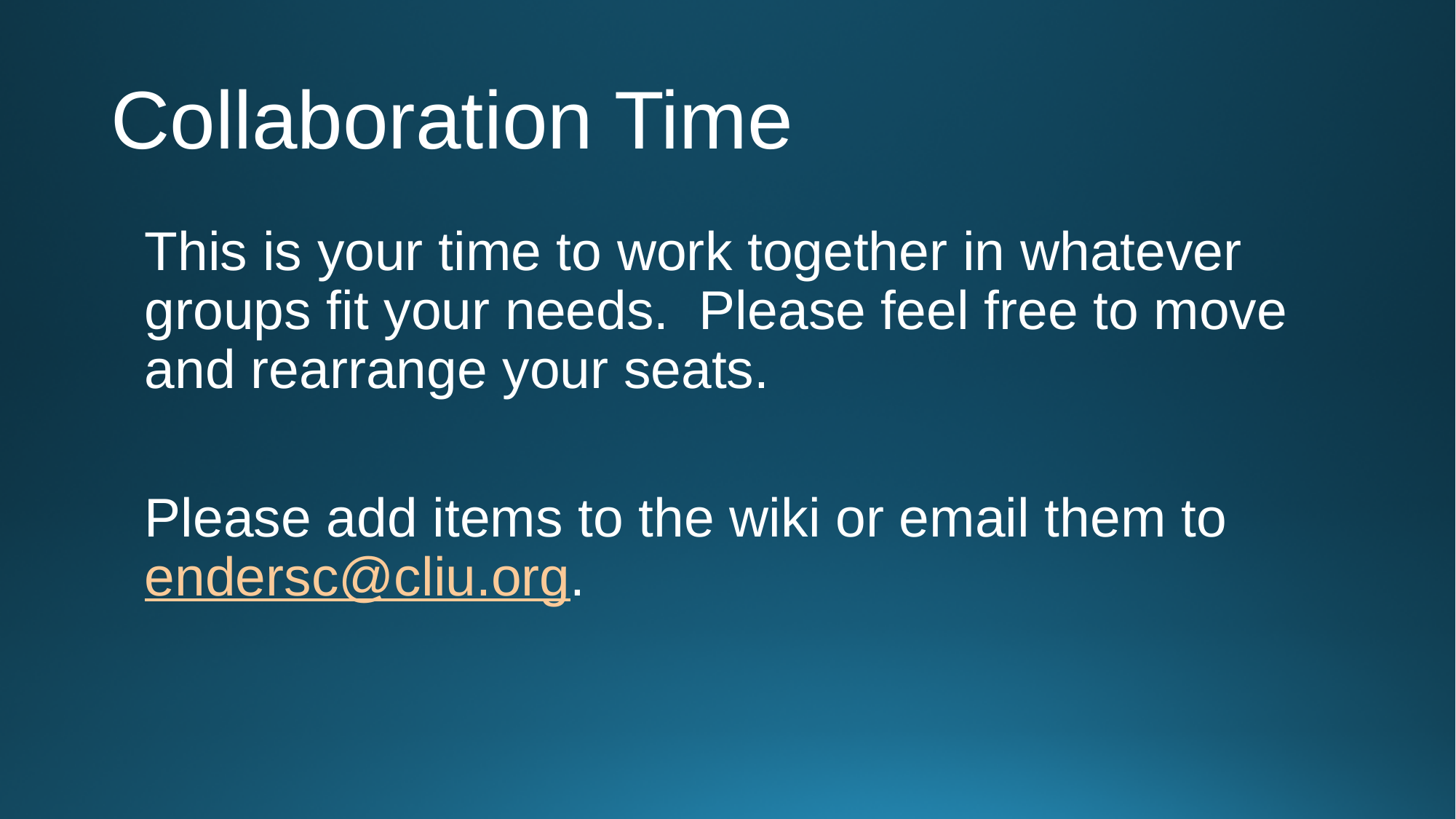

# Collaboration Time
This is your time to work together in whatever groups fit your needs.  Please feel free to move and rearrange your seats.

Please add items to the wiki or email them to endersc@cliu.org.